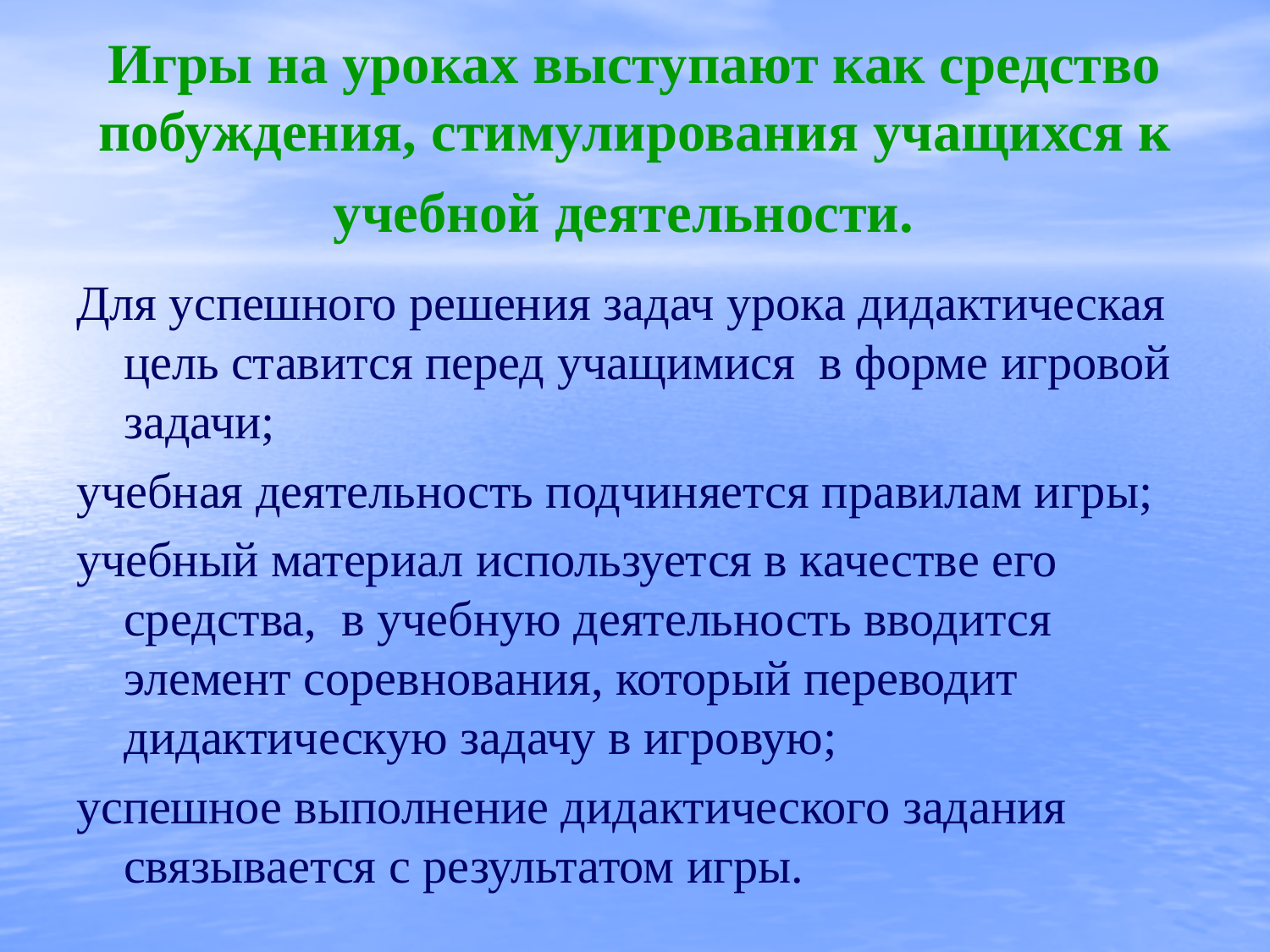

# Игры на уроках выступают как средство побуждения, стимулирования учащихся к учебной деятельности.
Для успешного решения задач урока дидактическая цель ставится перед учащимися  в форме игровой задачи;
учебная деятельность подчиняется правилам игры;
учебный материал используется в качестве его средства,  в учебную деятельность вводится элемент соревнования, который переводит дидактическую задачу в игровую;
успешное выполнение дидактического задания связывается с результатом игры.